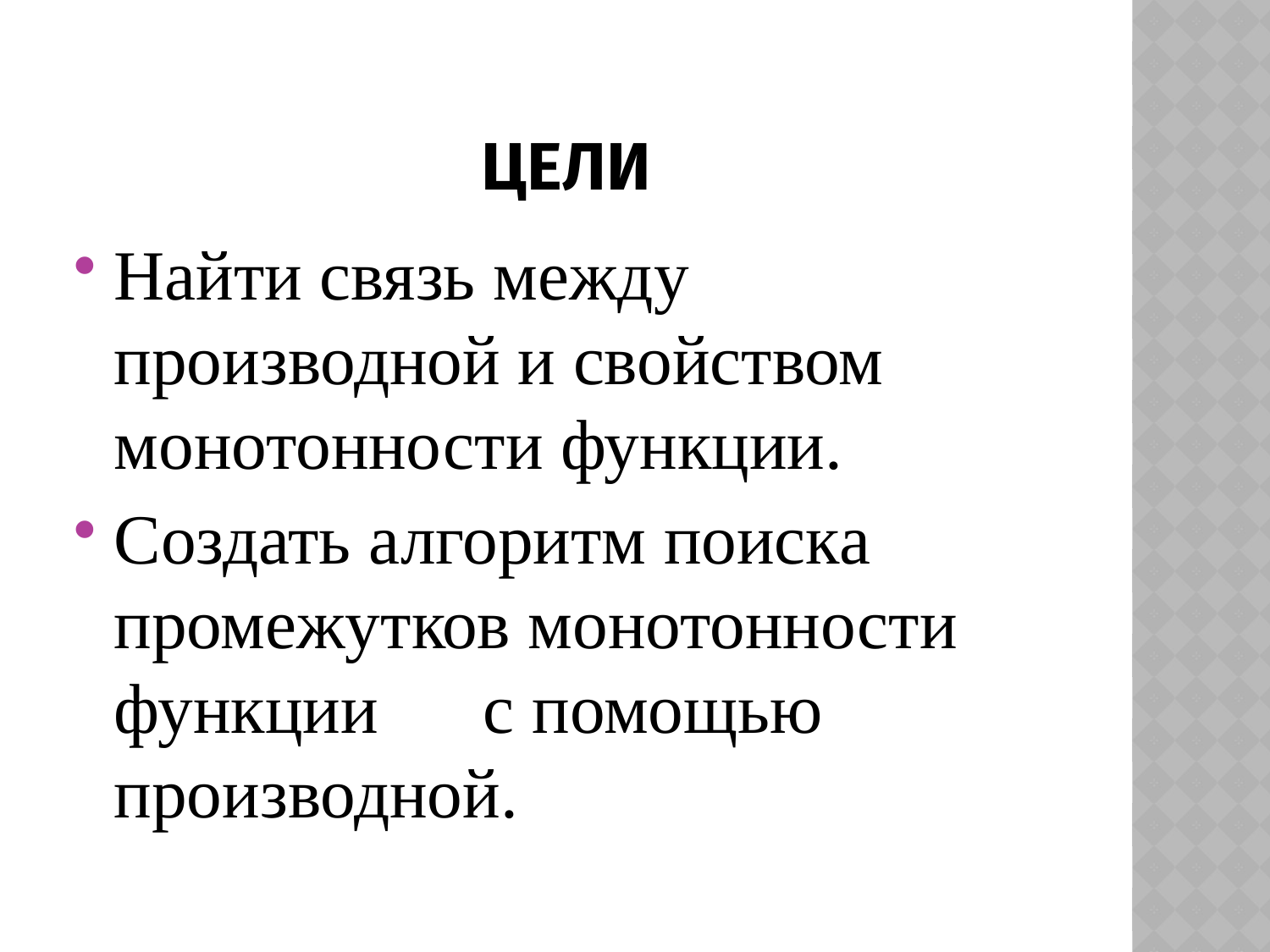

# Цели
Найти связь между производной и свойством монотонности функции.
Создать алгоритм поиска промежутков монотонности функции      с помощью производной.